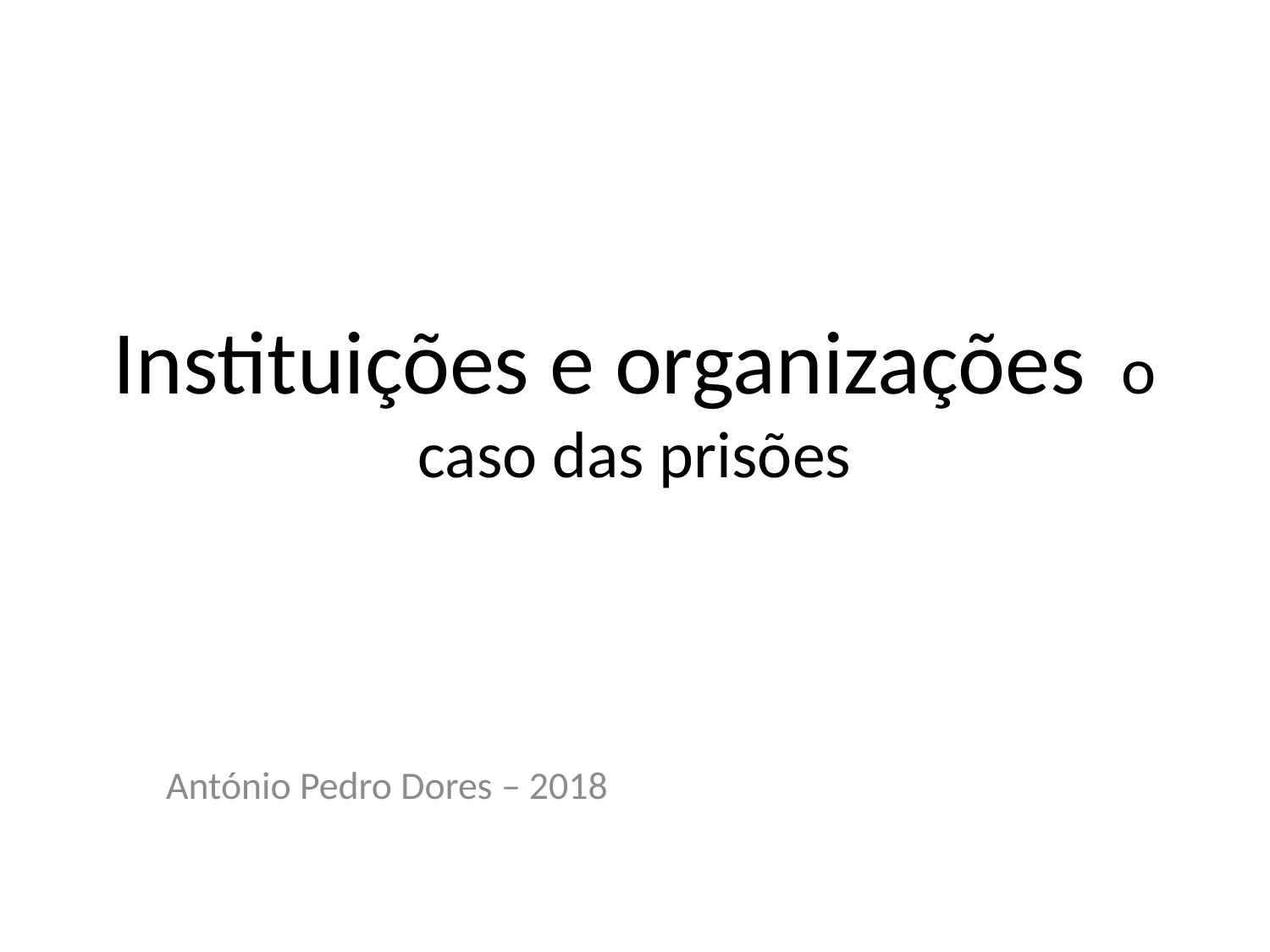

# Instituições e organizações  o caso das prisões

António Pedro Dores – 2018